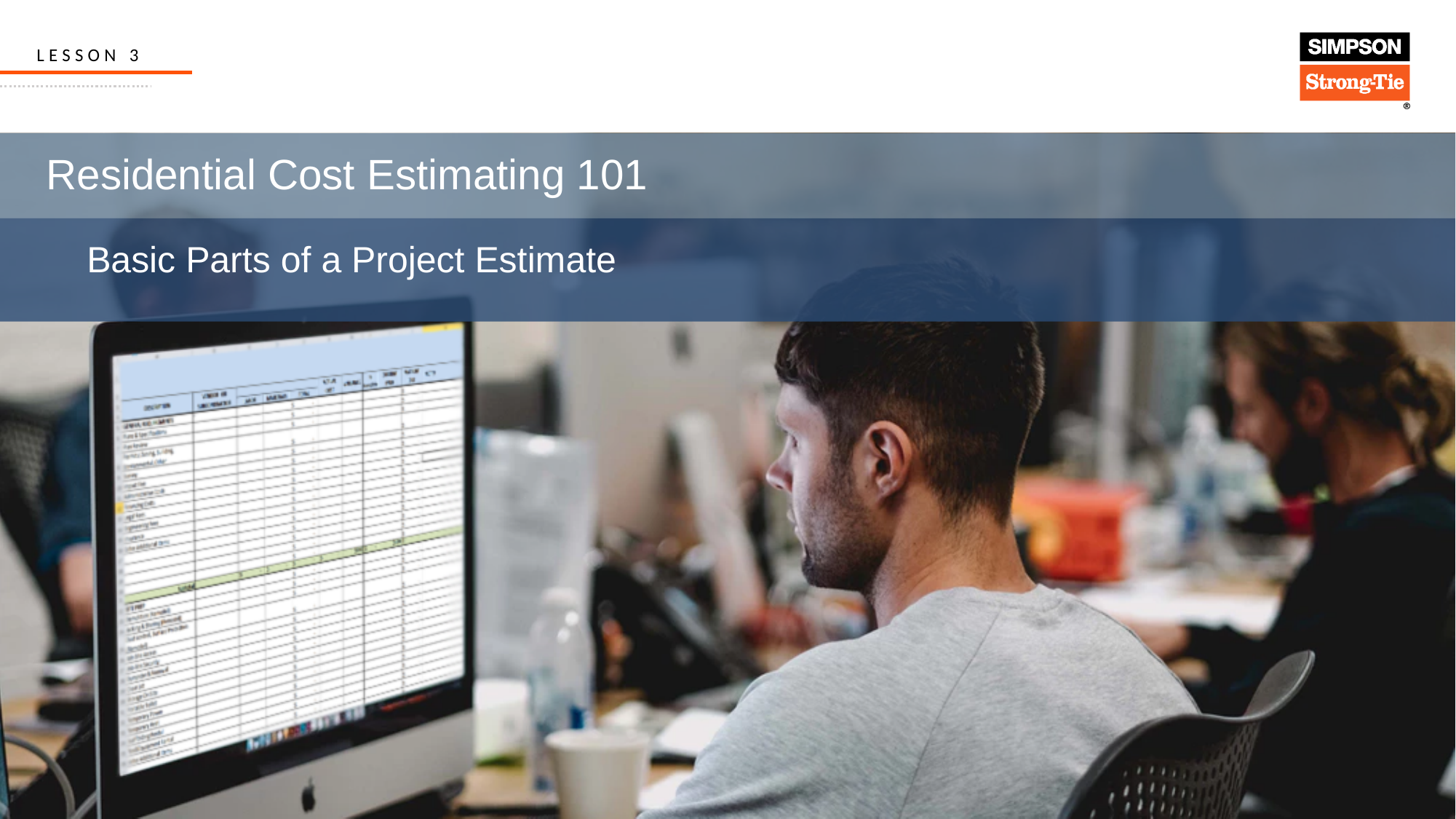

LESSON 3
   Residential Cost Estimating 101

Basic Parts of a Project Estimate